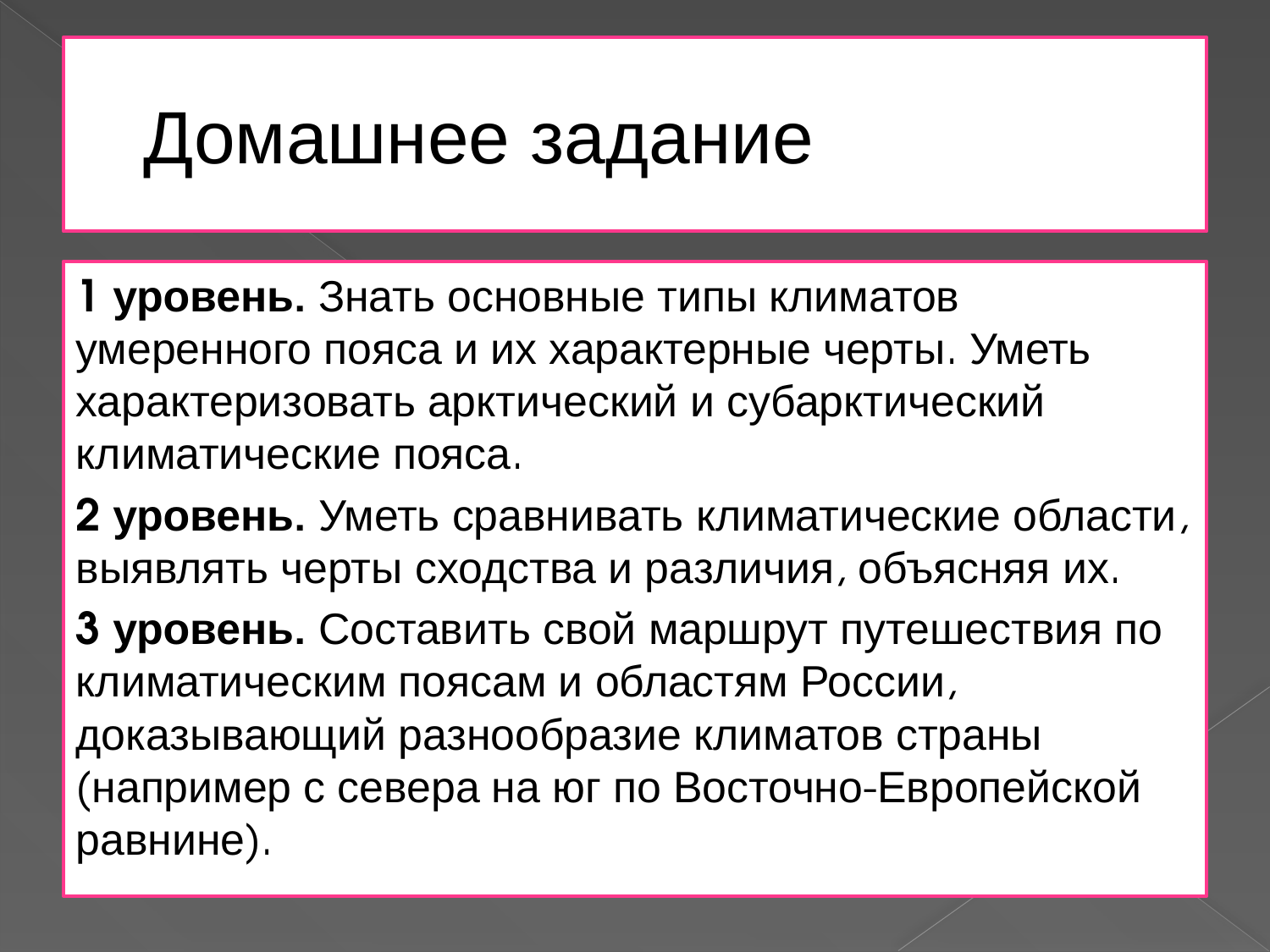

# Домашнее задание
1 уровень. Знать основные типы климатов умеренного пояса и их характерные черты. Уметь характеризовать арктический и субарктический климатические пояса.
2 уровень. Уметь сравнивать климатические области, выявлять черты сходства и различия, объясняя их.
3 уровень. Составить свой маршрут путешествия по климатическим поясам и областям России, доказывающий разнообразие климатов страны (например с севера на юг по Восточно-Европейской равнине).